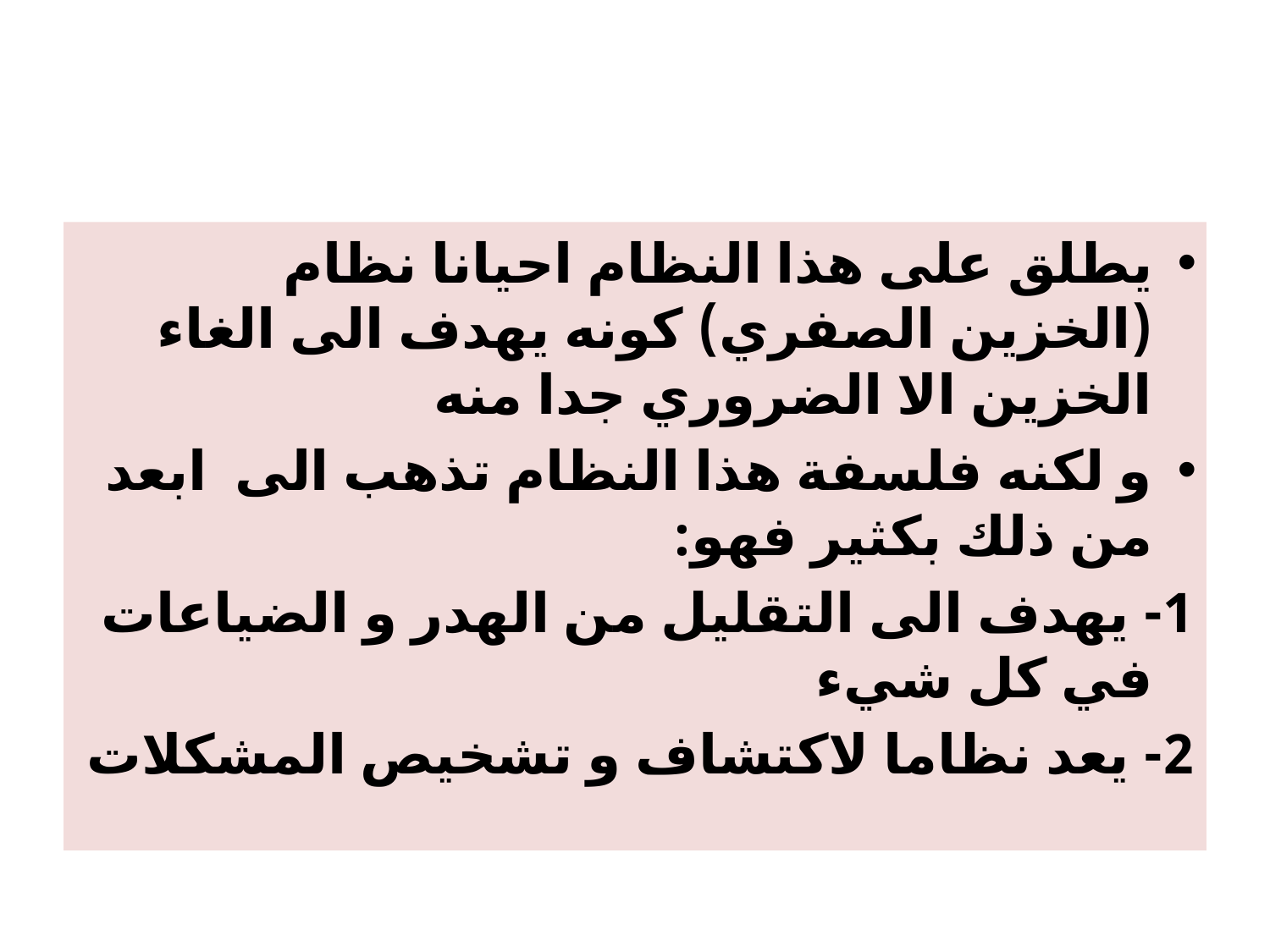

#
يطلق على هذا النظام احيانا نظام (الخزين الصفري) كونه يهدف الى الغاء الخزين الا الضروري جدا منه
و لكنه فلسفة هذا النظام تذهب الى  ابعد من ذلك بكثير فهو:
1- يهدف الى التقليل من الهدر و الضياعات في كل شيء
2- يعد نظاما لاكتشاف و تشخيص المشكلات